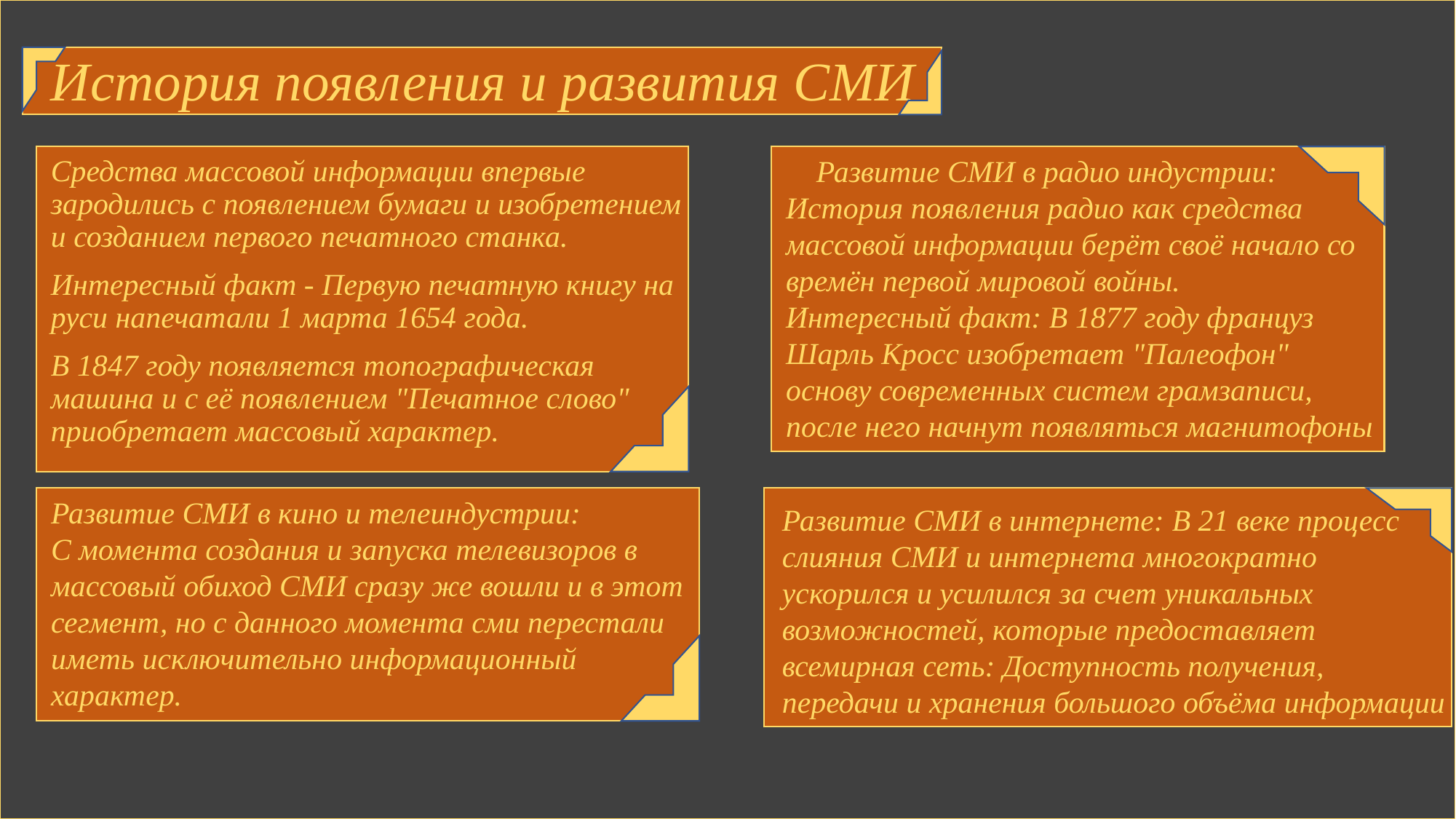

# История появления и развития СМИ

    Развитие СМИ в радио индустрии:
История появления радио как средства массовой информации берёт своё начало со времён первой мировой войны.
Интересный факт: В 1877 году француз Шарль Кросс изобретает "Палеофон" основу современных систем грамзаписи, после него начнут появляться магнитофоны
Средства массовой информации впервые зародились с появлением бумаги и изобретением и созданием первого печатного станка.
Интересный факт - Первую печатную книгу на руси напечатали 1 марта 1654 года.
В 1847 году появляется топографическая машина и с её появлением "Печатное слово" приобретает массовый характер.

Развитие СМИ в кино и телеиндустрии:
С момента создания и запуска телевизоров в массовый обиход СМИ сразу же вошли и в этот сегмент, но с данного момента сми перестали иметь исключительно информационный характер.
Развитие СМИ в интернете: В 21 веке процесс слияния СМИ и интернета многократно ускорился и усилился за счет уникальных возможностей, которые предоставляет всемирная сеть: Доступность получения, передачи и хранения большого объёма информации